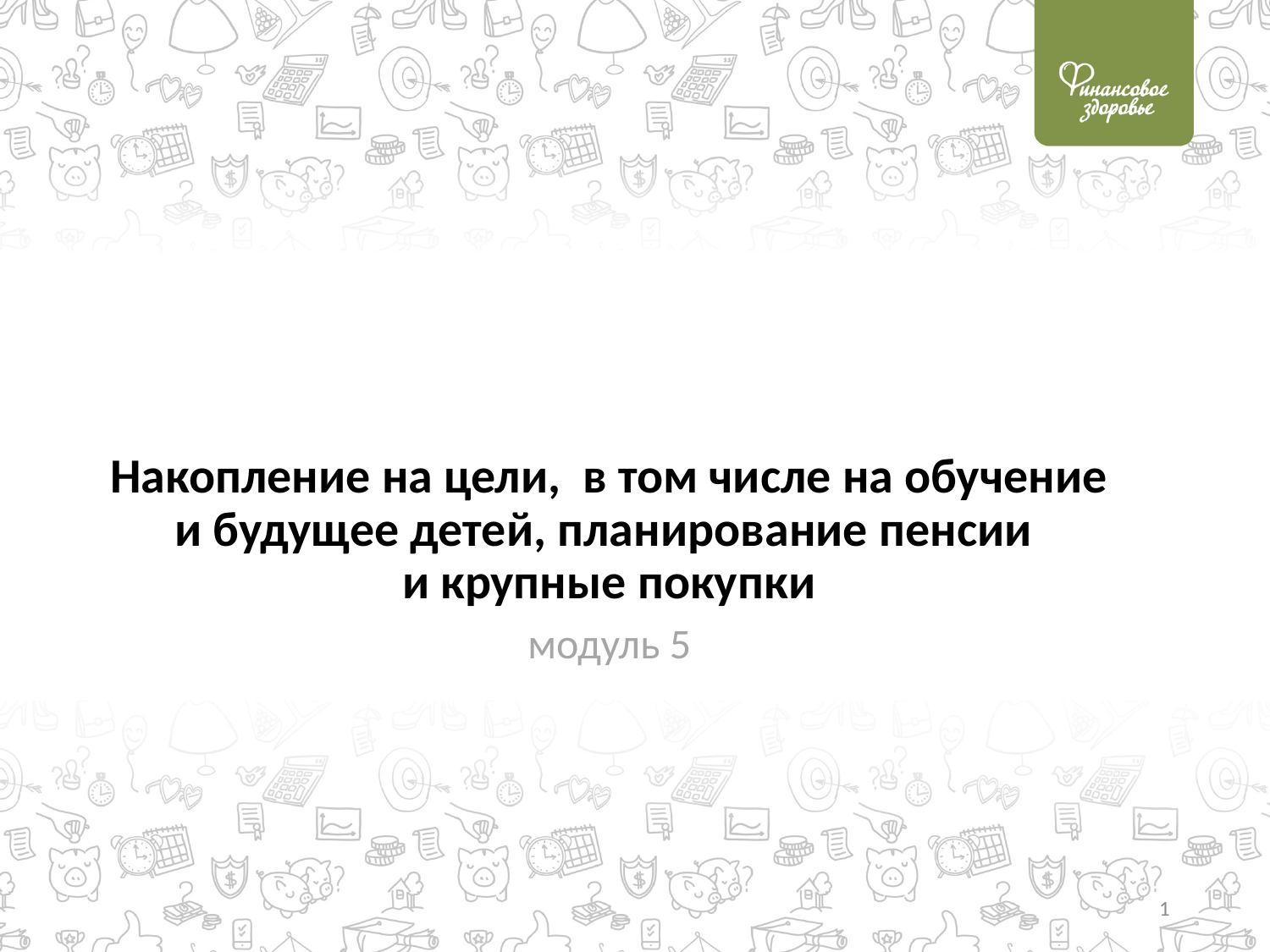

# Накопление на цели,  в том числе на обучение и будущее детей, планирование пенсии и крупные покупки
модуль 5
1